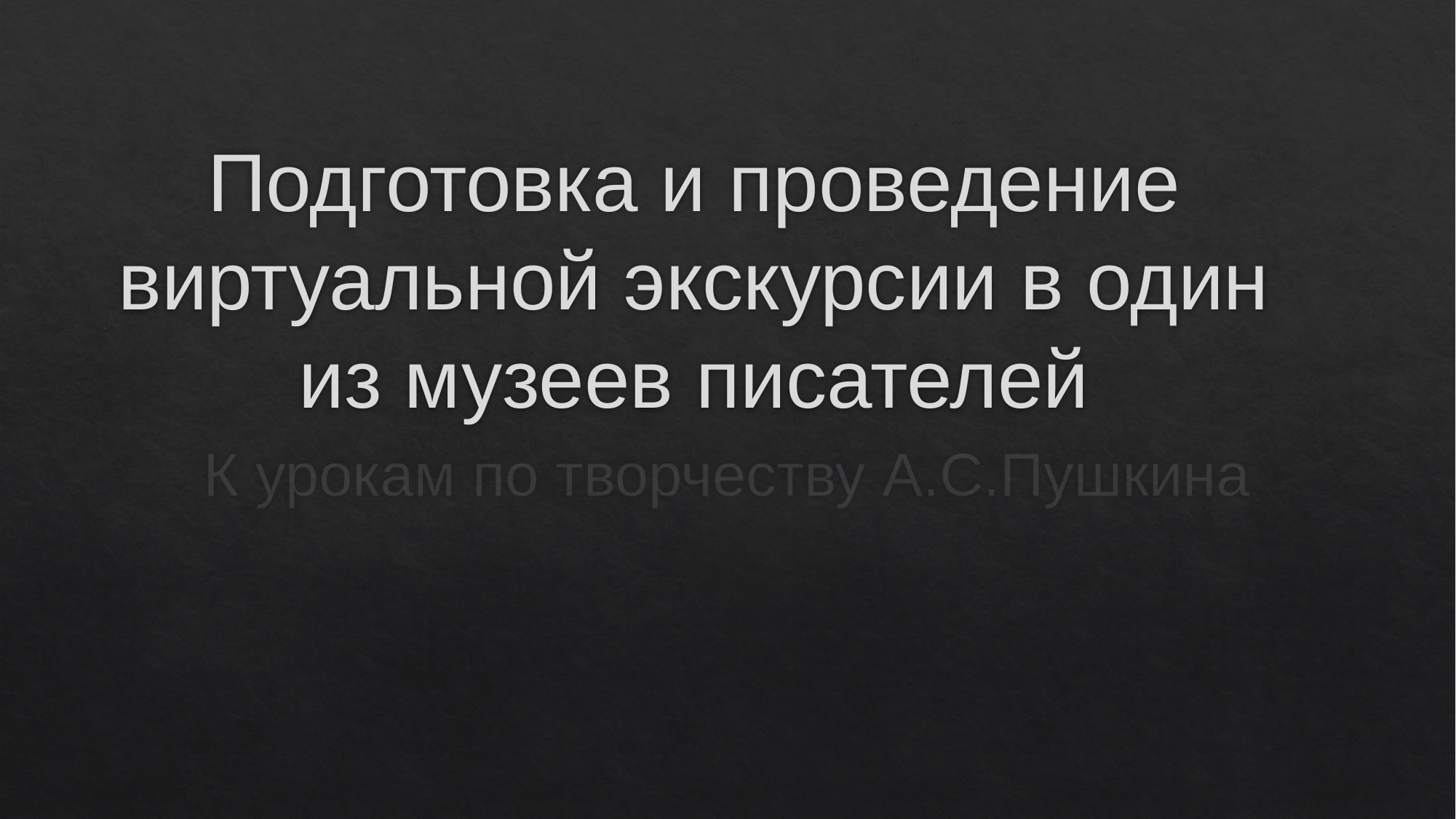

# Подготовка и проведение виртуальной экскурсии в один из музеев писателей
К урокам по творчеству А.С.Пушкина